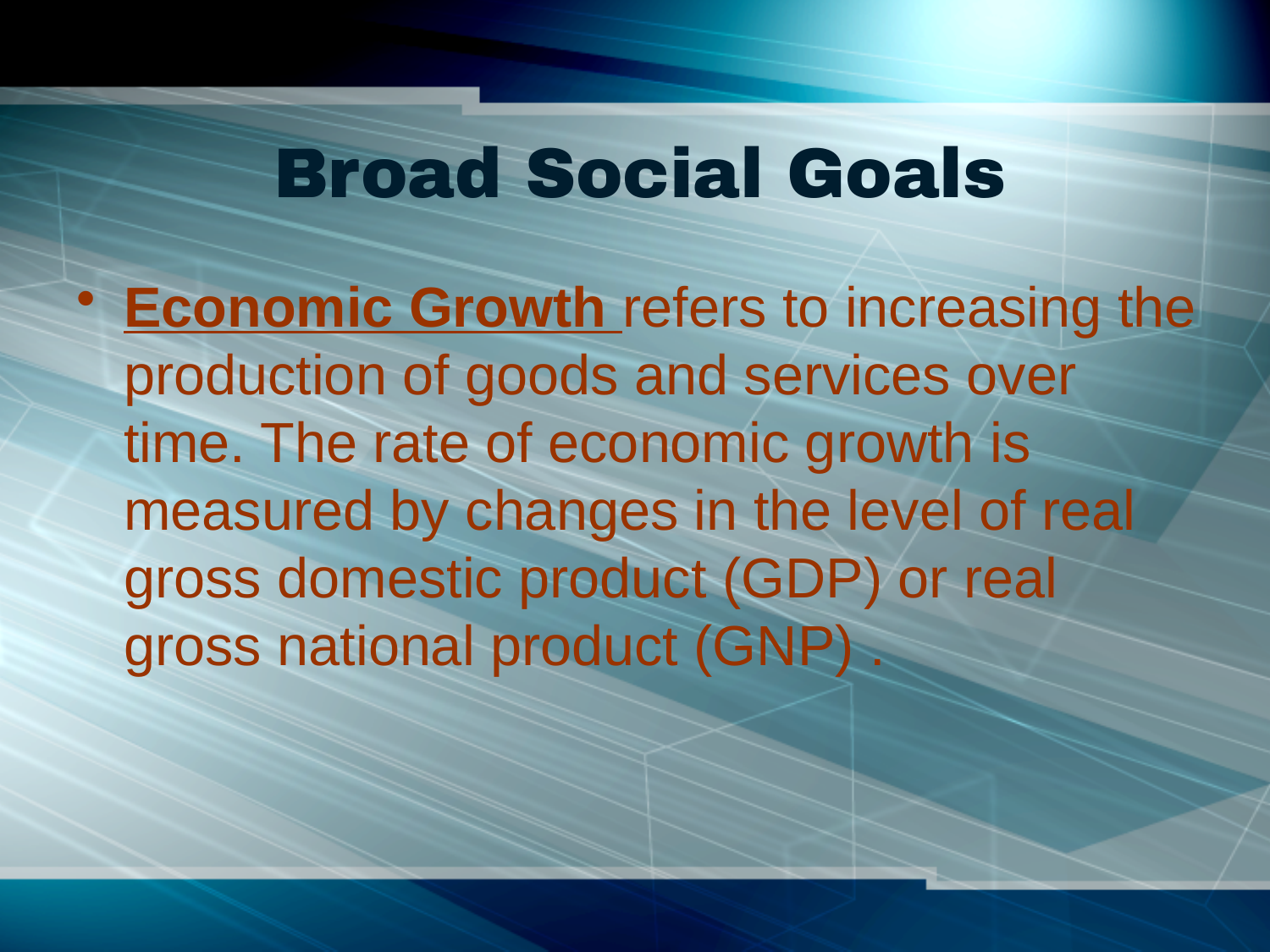

# Broad Social Goals
Economic Growth refers to increasing the production of goods and services over time. The rate of economic growth is measured by changes in the level of real gross domestic product (GDP) or real gross national product (GNP) .